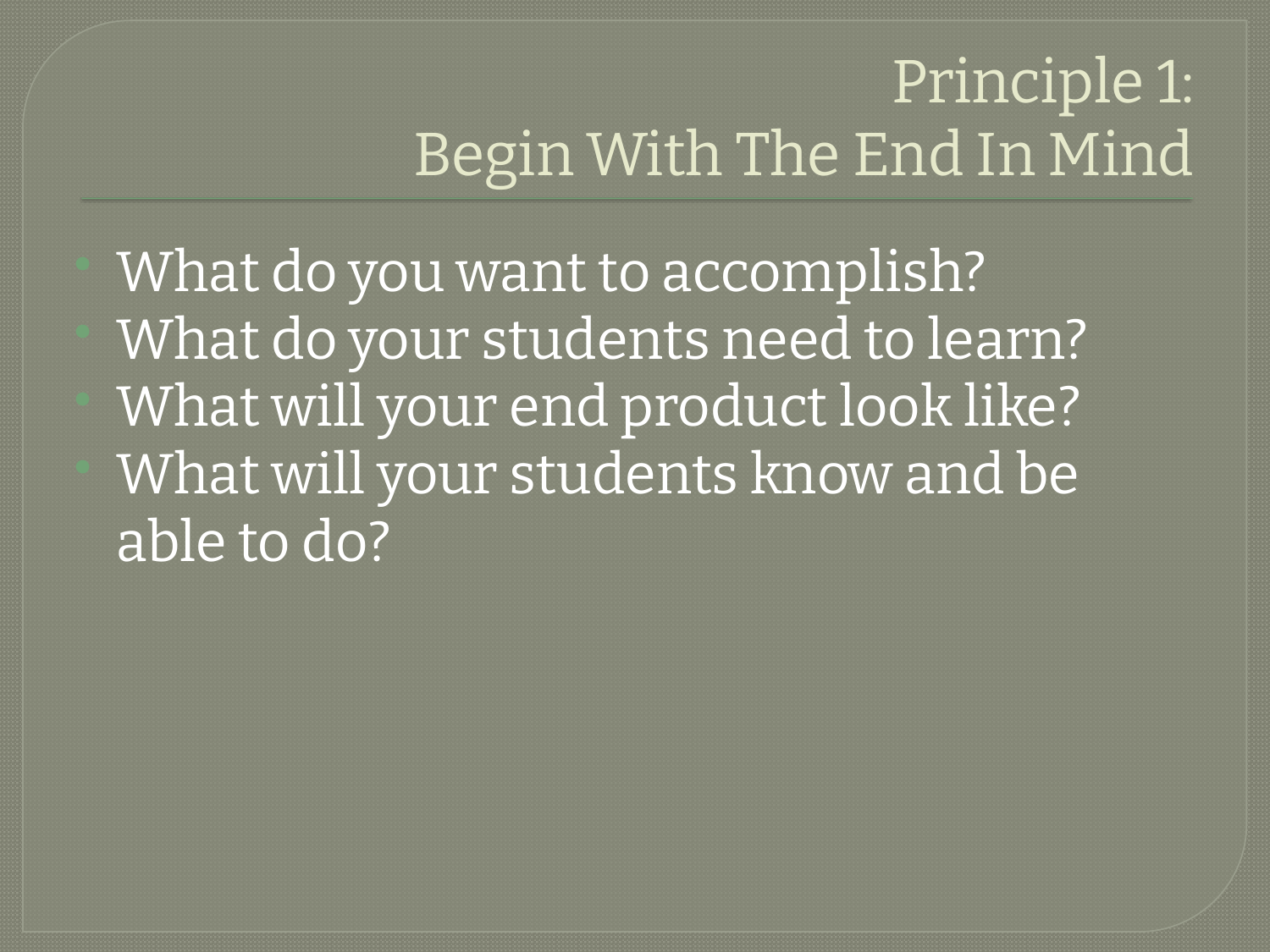

# Principle 1: Begin With The End In Mind
What do you want to accomplish?
What do your students need to learn?
What will your end product look like?
What will your students know and be able to do?